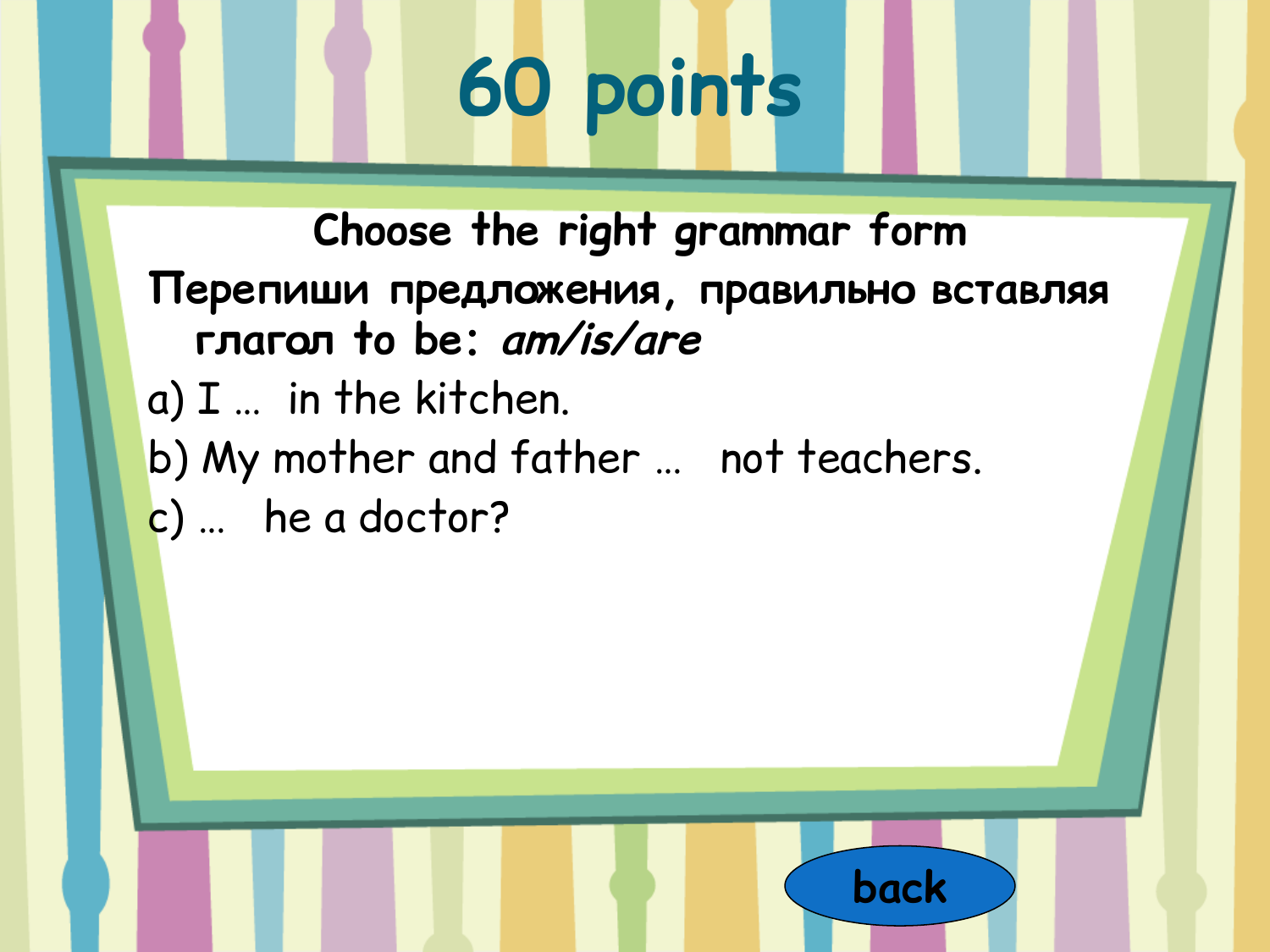

60 points
Choose the right grammar form
Перепиши предложения, правильно вставляя глагол to be: am/is/are
a) I …  in the kitchen.
b) My mother and father …   not teachers.
c) …   he a doctor?

back